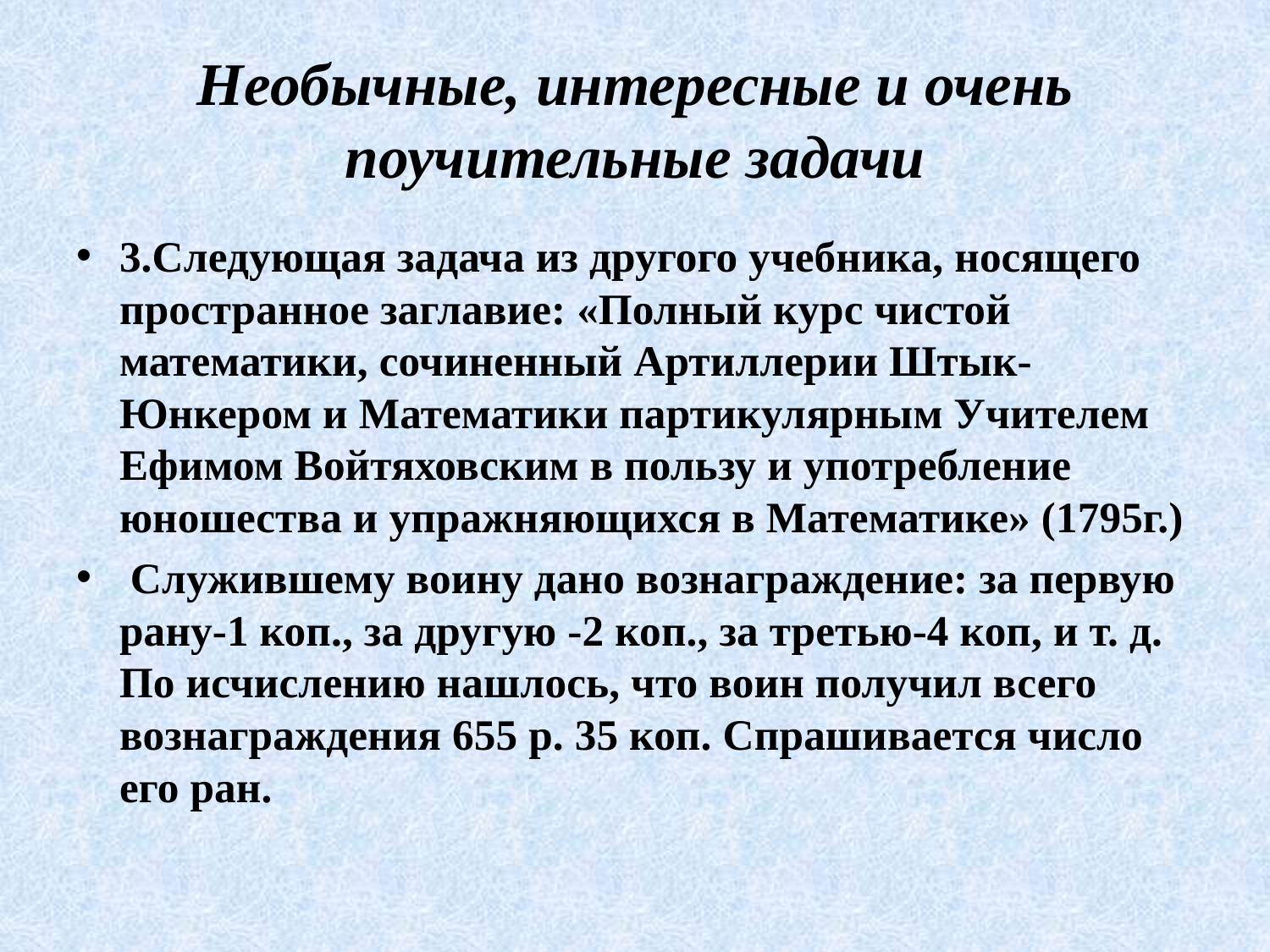

# Необычные, интересные и очень поучительные задачи
3.Следующая задача из другого учебника, носящего пространное заглавие: «Полный курс чистой математики, сочиненный Артиллерии Штык-Юнкером и Математики партикулярным Учителем Ефимом Войтяховским в пользу и употребление юношества и упражняющихся в Математике» (1795г.)
 Служившему воину дано вознаграждение: за первую рану-1 коп., за другую -2 коп., за третью-4 коп, и т. д. По исчислению нашлось, что воин получил всего вознаграждения 655 р. 35 коп. Спрашивается число его ран.